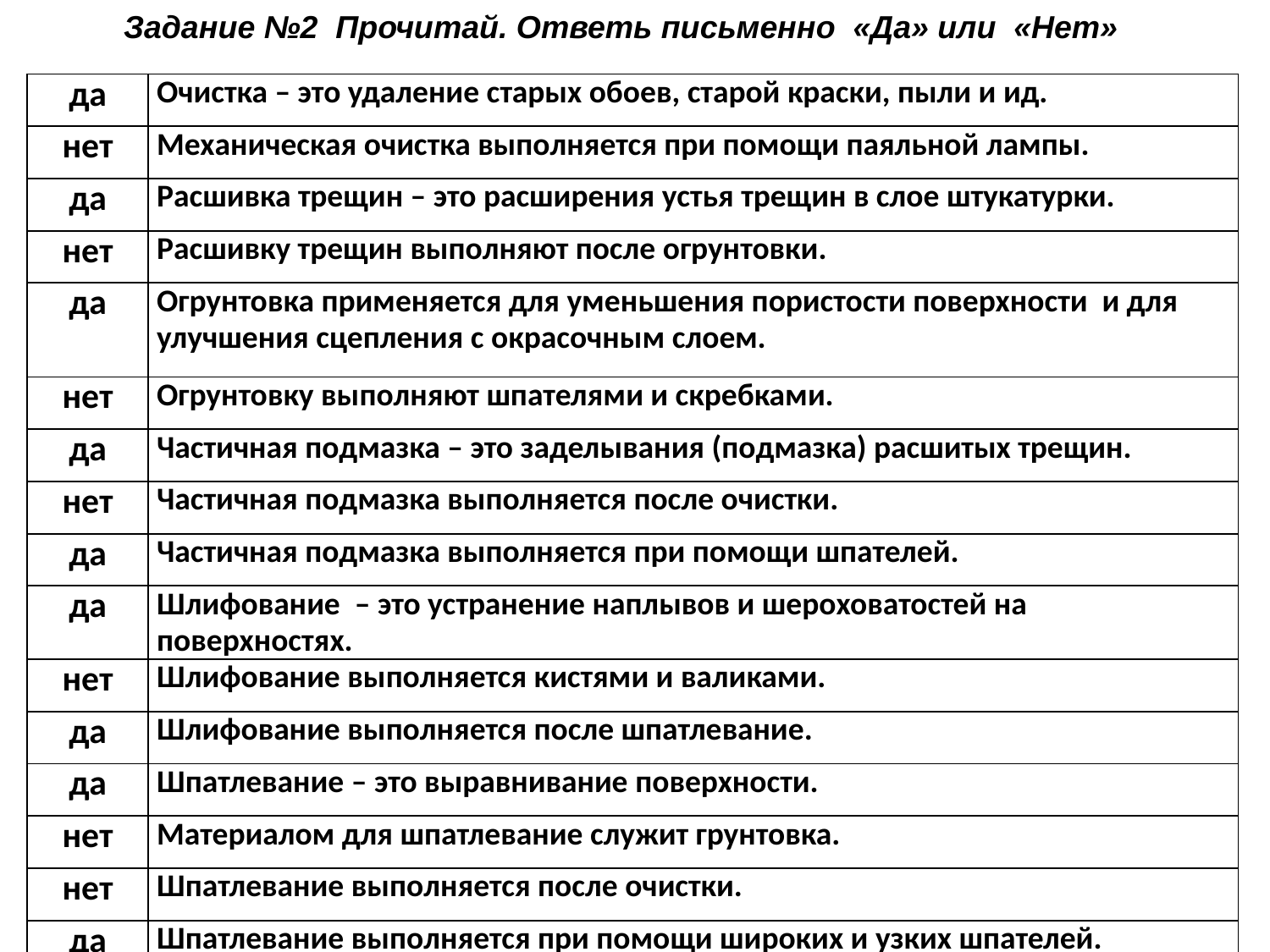

Задание №2  Прочитай. Ответь письменно  «Да» или  «Нет»
| да | Очистка – это удаление старых обоев, старой краски, пыли и ид. |
| --- | --- |
| нет | Механическая очистка выполняется при помощи паяльной лампы. |
| да | Расшивка трещин – это расширения устья трещин в слое штукатурки. |
| нет | Расшивку трещин выполняют после огрунтовки. |
| да | Огрунтовка применяется для уменьшения пористости поверхности и для улучшения сцепления с окрасочным слоем. |
| нет | Огрунтовку выполняют шпателями и скребками. |
| да | Частичная подмазка – это заделывания (подмазка) расшитых трещин. |
| нет | Частичная подмазка выполняется после очистки. |
| да | Частичная подмазка выполняется при помощи шпателей. |
| да | Шлифование – это устранение наплывов и шероховатостей на поверхностях. |
| нет | Шлифование выполняется кистями и валиками. |
| да | Шлифование выполняется после шпатлевание. |
| да | Шпатлевание – это выравнивание поверхности. |
| нет | Материалом для шпатлевание служит грунтовка. |
| нет | Шпатлевание выполняется после очистки. |
| да | Шпатлевание выполняется при помощи широких и узких шпателей. |